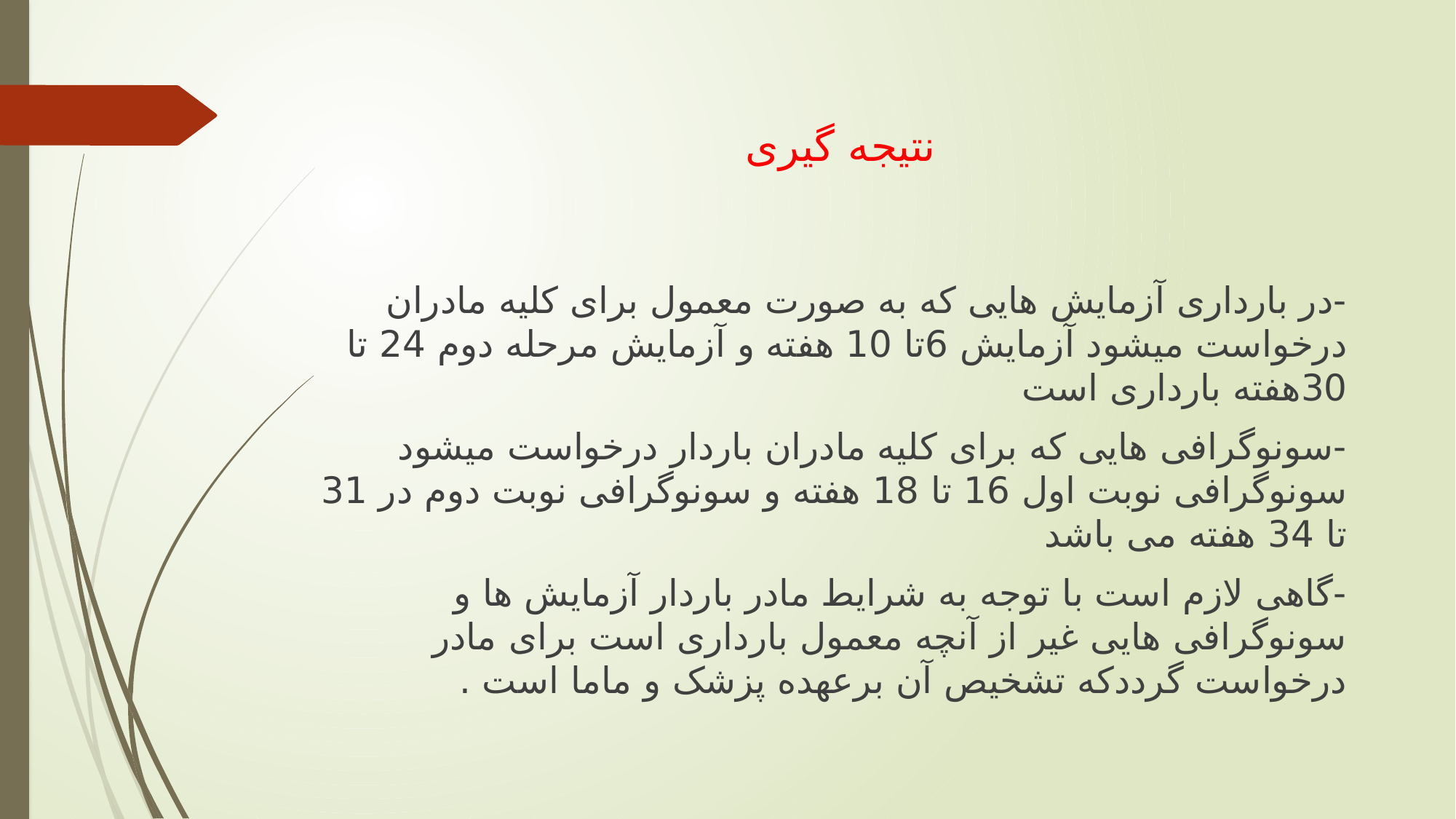

# نتیجه گیری
-در بارداری آزمایش هایی که به صورت معمول برای کلیه مادران درخواست میشود آزمایش 6تا 10 هفته و آزمایش مرحله دوم 24 تا 30هفته بارداری است
-سونوگرافی هایی که برای کلیه مادران باردار درخواست میشود سونوگرافی نوبت اول 16 تا 18 هفته و سونوگرافی نوبت دوم در 31 تا 34 هفته می باشد
-گاهی لازم است با توجه به شرایط مادر باردار آزمایش ها و سونوگرافی هایی غیر از آنچه معمول بارداری است برای مادر درخواست گرددکه تشخیص آن برعهده پزشک و ماما است .